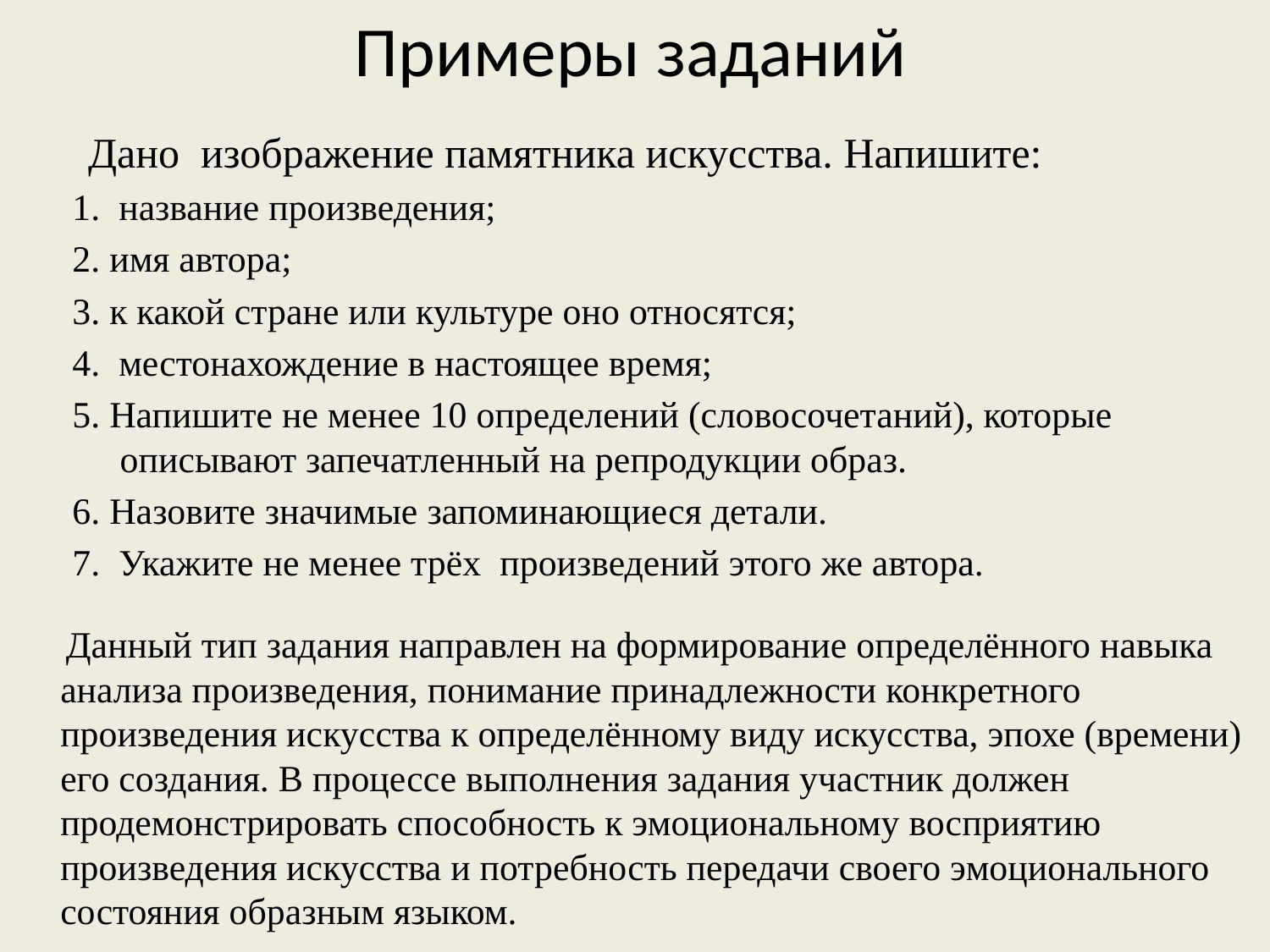

Примеры заданий
Дано  изображение памятника искусства. Напишите:
1.  название произведения;
2. имя автора;
3. к какой стране или культуре оно относятся;
4.  местонахождение в настоящее время;
5. Напишите не менее 10 определений (словосочетаний), которые описывают запечатленный на репродукции образ.
6. Назовите значимые запоминающиеся детали.
7.  Укажите не менее трёх  произведений этого же автора.
      Данный тип задания направлен на формирование определённого навыка анализа произведения, понимание принадлежности конкретного произведения искусства к определённому виду искусства, эпохе (времени) его создания. В процессе выполнения задания участник должен продемонстрировать способность к эмоциональному восприятию произведения искусства и потребность передачи своего эмоционального состояния образным языком.